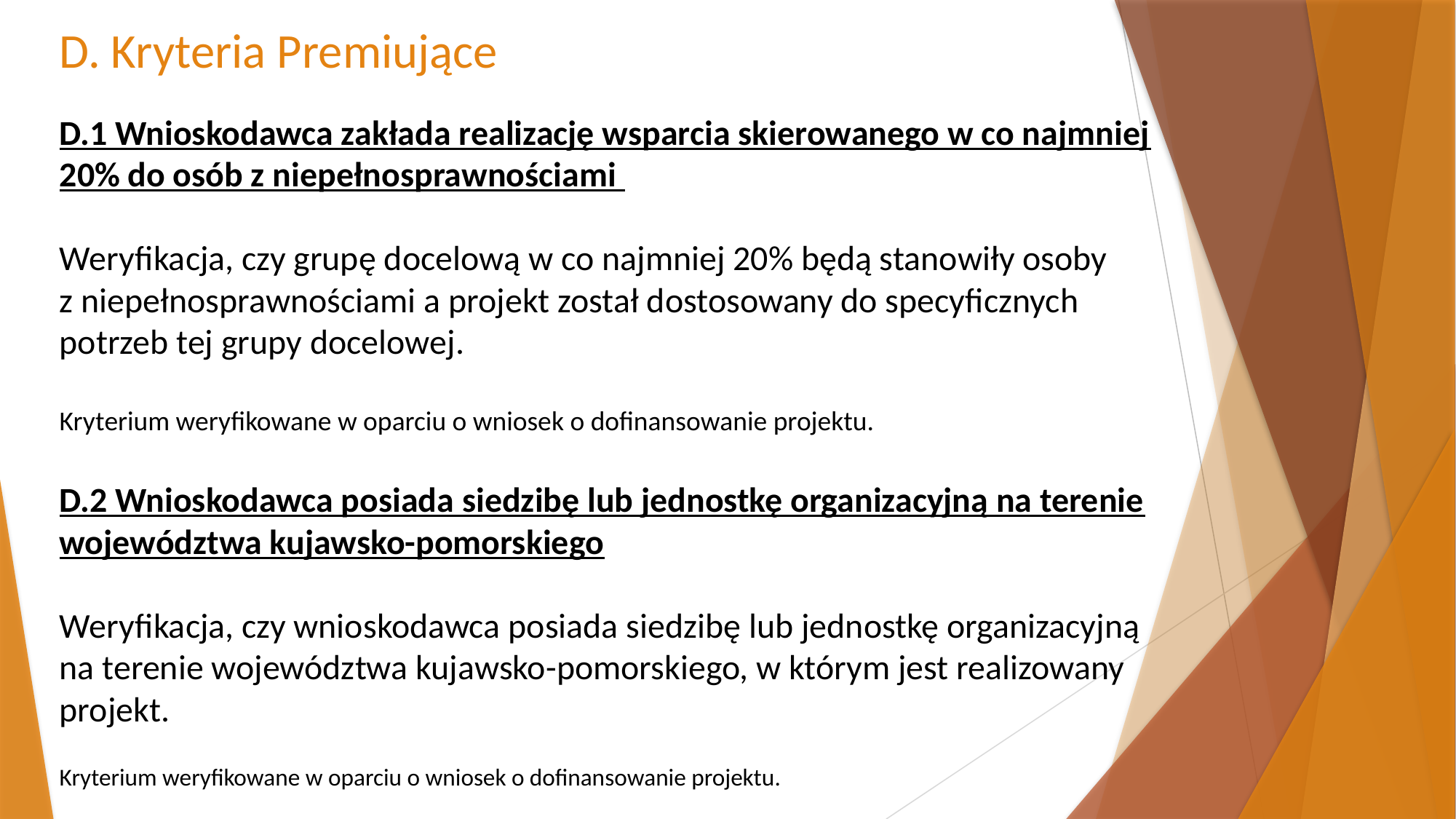

D. Kryteria Premiujące

D.1 Wnioskodawca zakłada realizację wsparcia skierowanego w co najmniej 20% do osób z niepełnosprawnościami

Weryfikacja, czy grupę docelową w co najmniej 20% będą stanowiły osoby z niepełnosprawnościami a projekt został dostosowany do specyficznych potrzeb tej grupy docelowej.

Kryterium weryfikowane w oparciu o wniosek o dofinansowanie projektu.

D.2 Wnioskodawca posiada siedzibę lub jednostkę organizacyjną na terenie województwa kujawsko-pomorskiego

Weryfikacja, czy wnioskodawca posiada siedzibę lub jednostkę organizacyjną  na terenie województwa kujawsko-pomorskiego, w którym jest realizowany projekt.

Kryterium weryfikowane w oparciu o wniosek o dofinansowanie projektu.